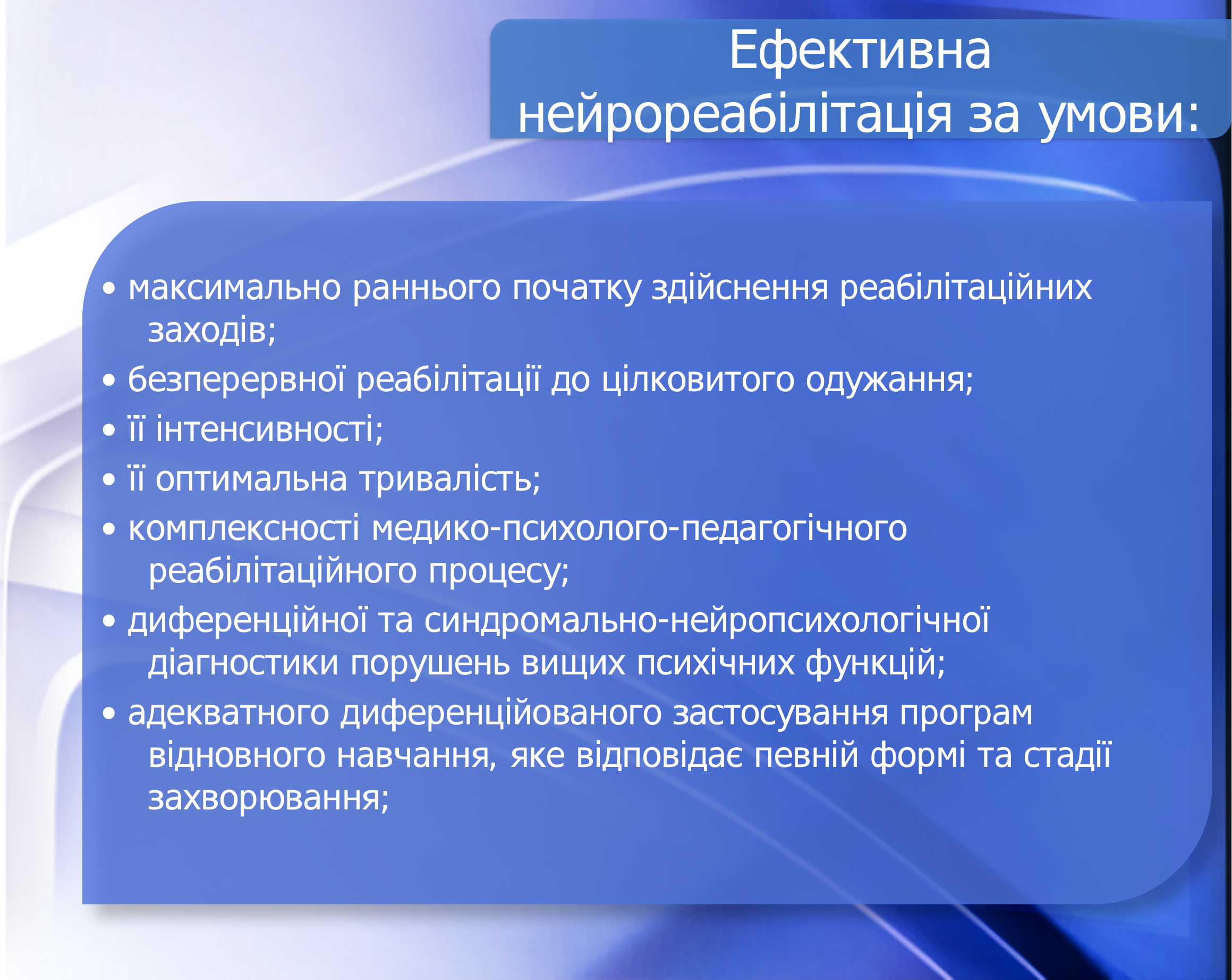

Ефективна нейрореабiлiтацiя за умови:

• максимально раннього початку здiйснення реабiлiтацiйних заходiв;
• безперервної реабiлiтацiї до цiлковитого одужання;
• її iнтенсивностi;
• її оптимальна тривалiсть;
• комплексностi медико-психолого-педагогiчного реабiлiтацiйного процесу;
• диференцiйної та синдромально-нейропсихологiчної дiагностики порушень вищих психiчних функцiй;
• адекватного диференцiйованого застосування програм вiдновного навчання, яке вiдповiдає певнiй формi та стадiї захворювання;